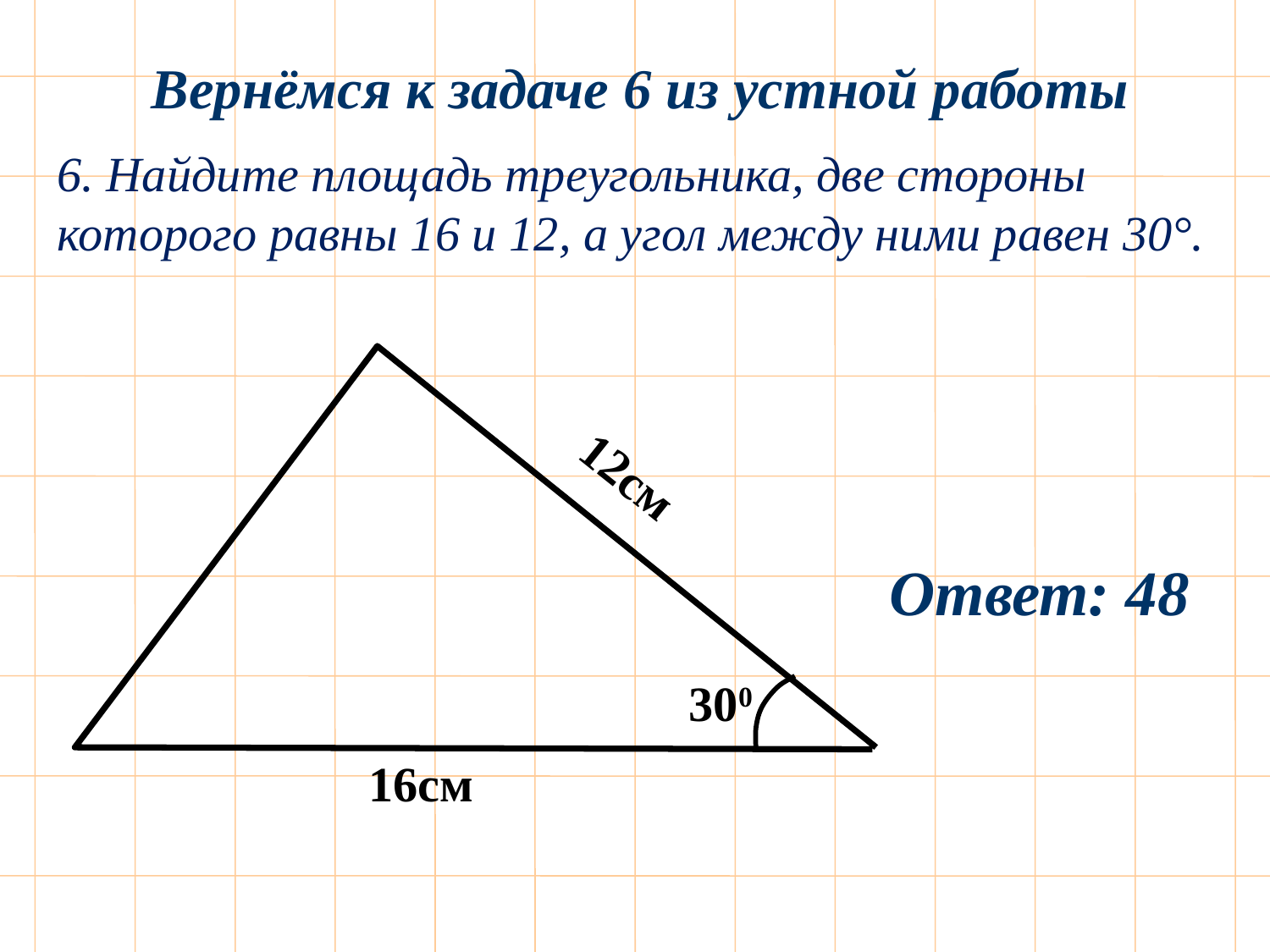

Вернёмся к задаче 6 из устной работы
6. Найдите площадь треугольника, две стороны которого равны 16 и 12, а угол между ними равен 30°.

12см
Ответ: 48
300

16см